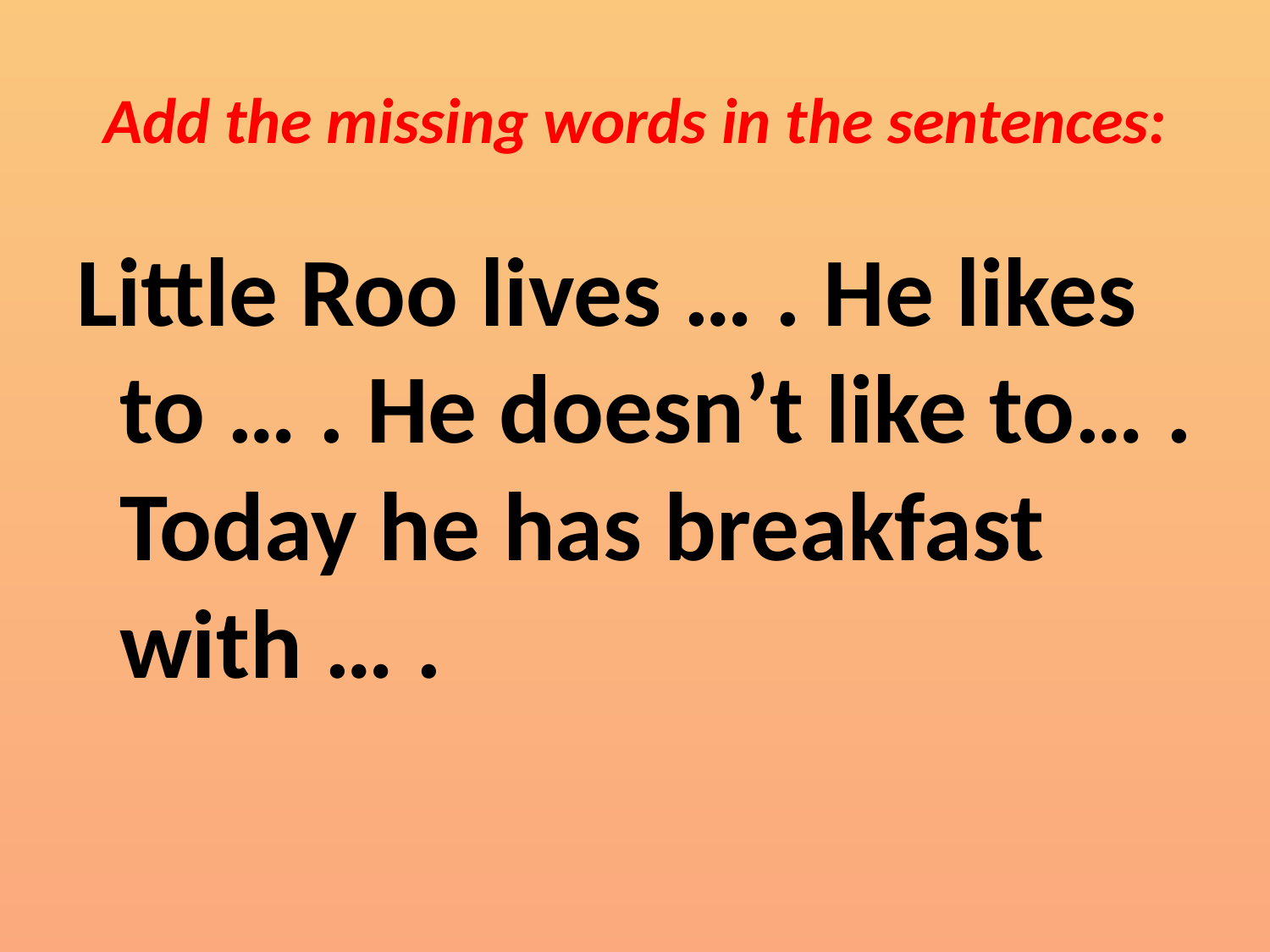

# Add the missing words in the sentences:
Little Roo lives … . He likes to … . He doesn’t like to… . Today he has breakfast with … .